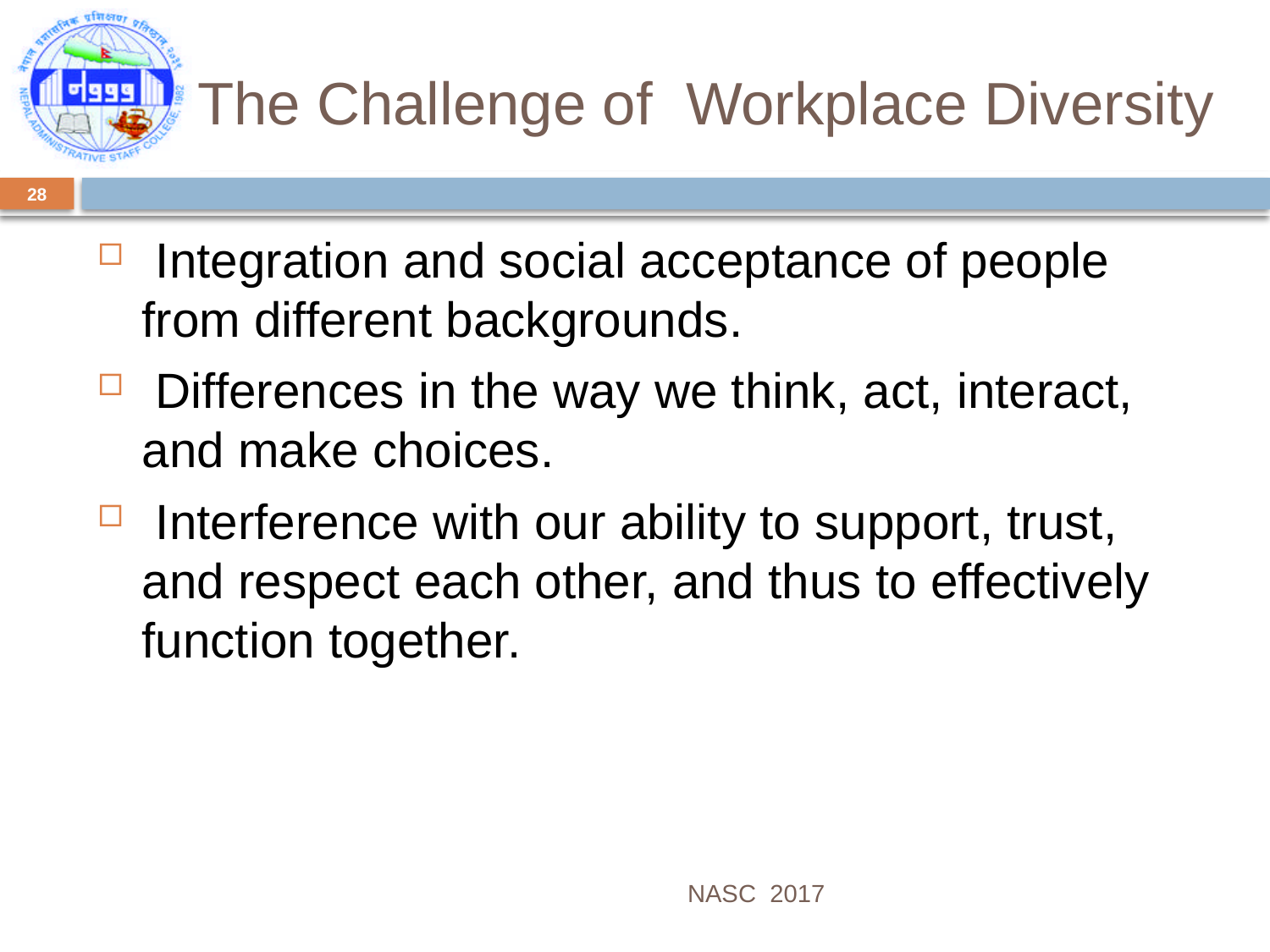

# The Challenge of  Workplace Diversity
28
 Integration and social acceptance of people from different backgrounds.
 Differences in the way we think, act, interact, and make choices.
 Interference with our ability to support, trust, and respect each other, and thus to effectively function together.
NASC  2017